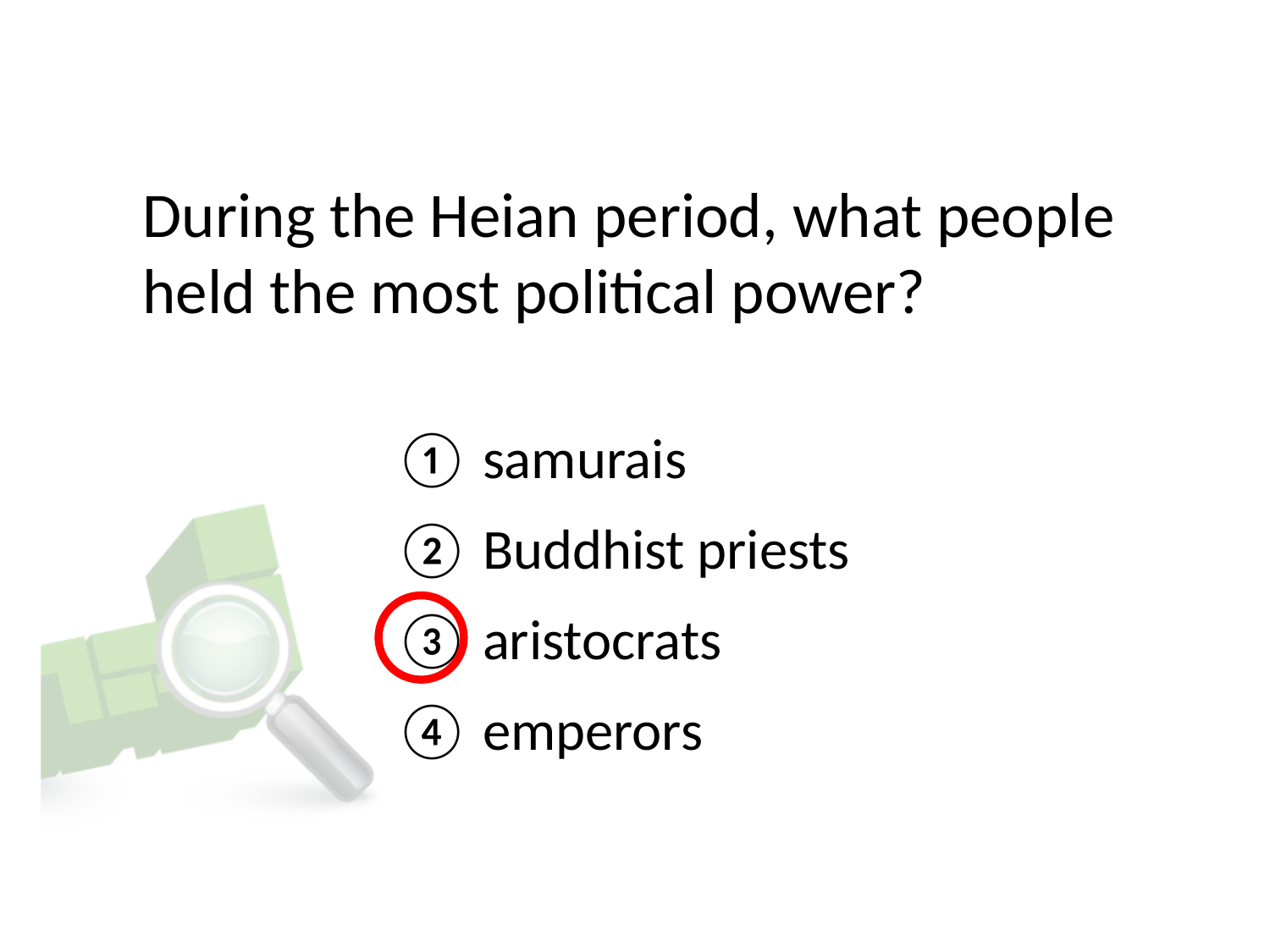

# During the Heian period, what people held the most political power?
① samurais
② Buddhist priests
③ aristocrats
④ emperors